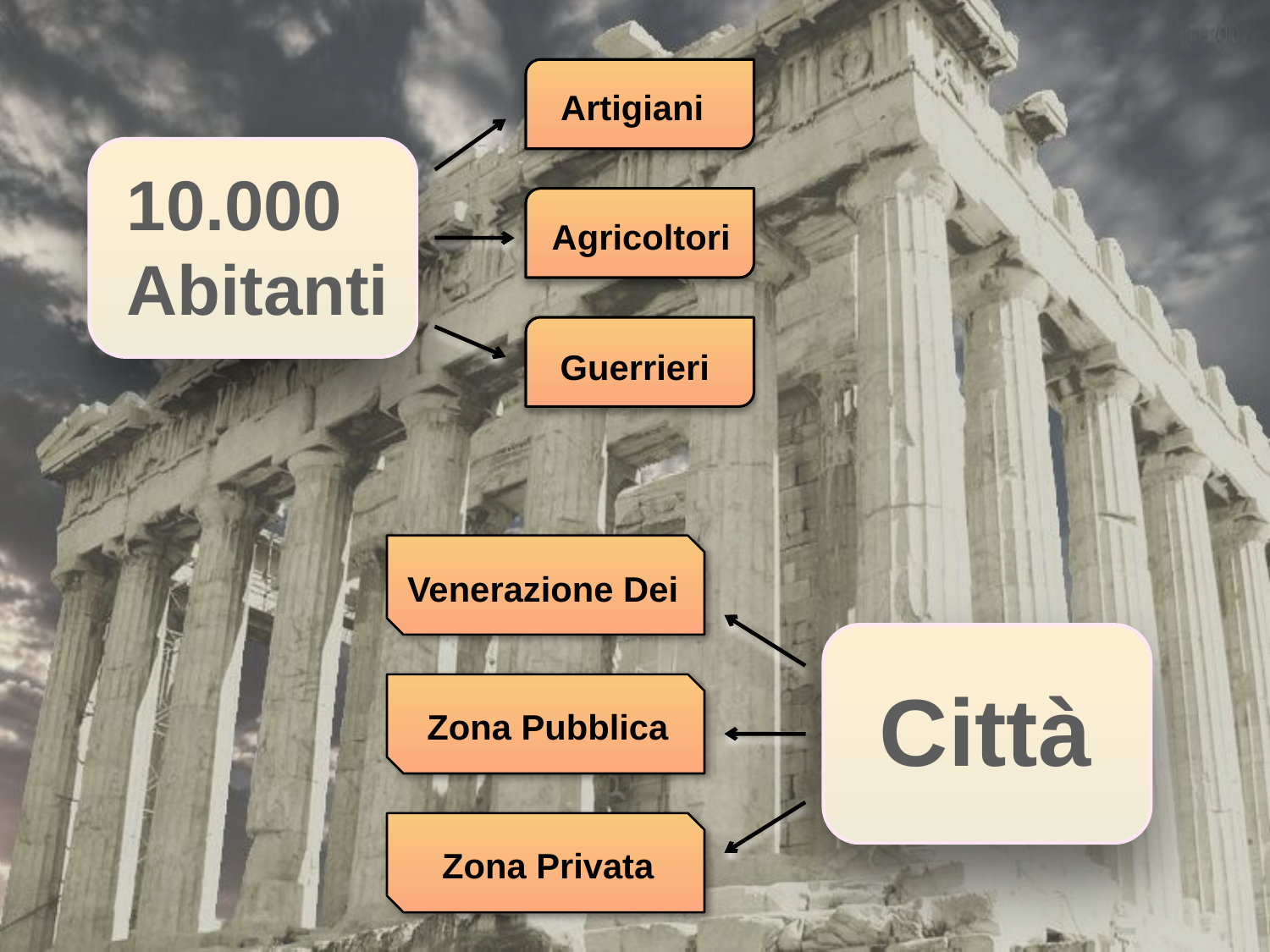

Artigiani

10.000
Abitanti

Agricoltori

Guerrieri

Venerazione Dei

Città

Zona Pubblica

Zona Privata